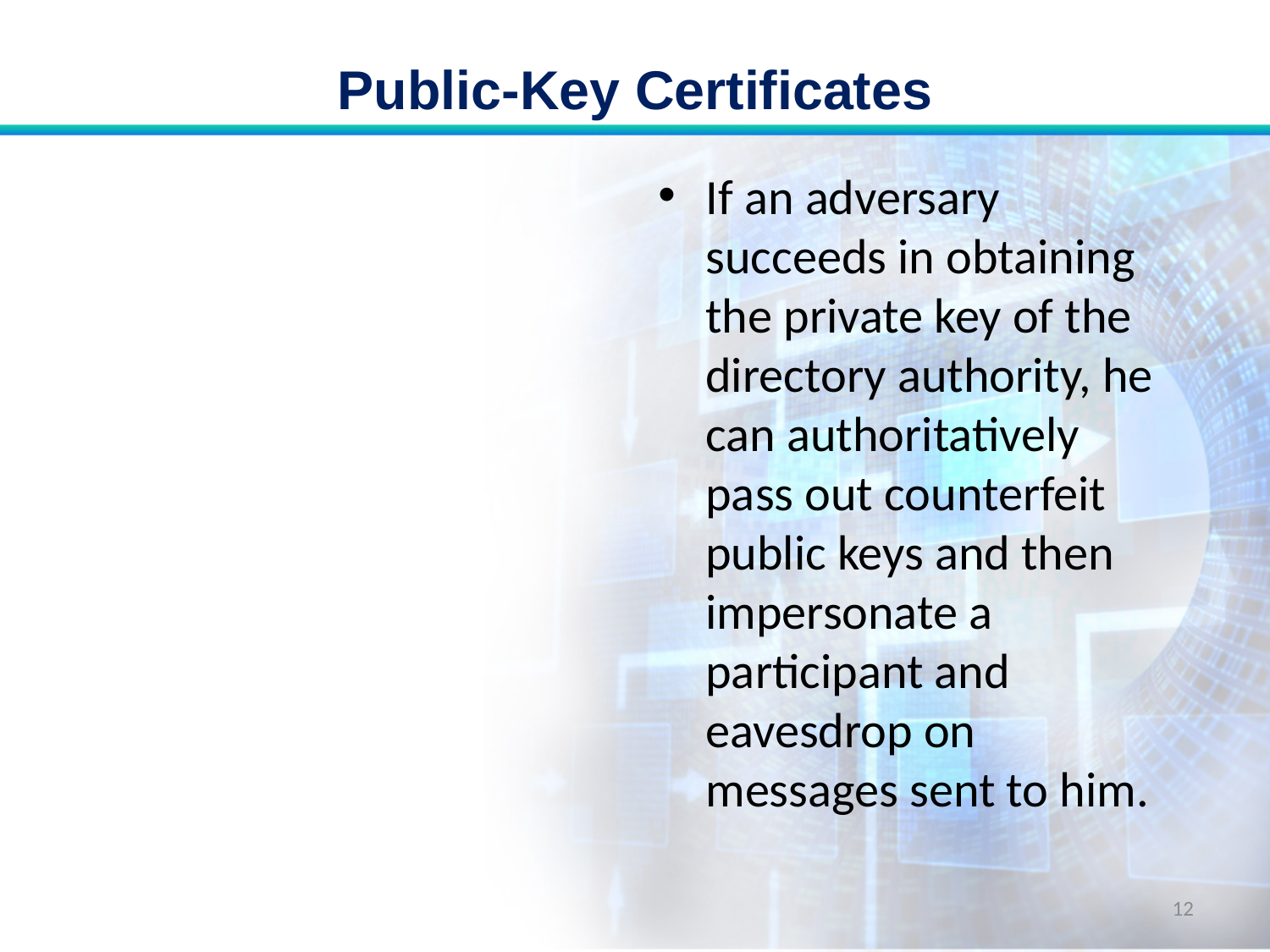

# Public-Key Certificates
If an adversary succeeds in obtaining the private key of the directory authority, he can authoritatively pass out counterfeit public keys and then impersonate a participant and eavesdrop on messages sent to him.
12